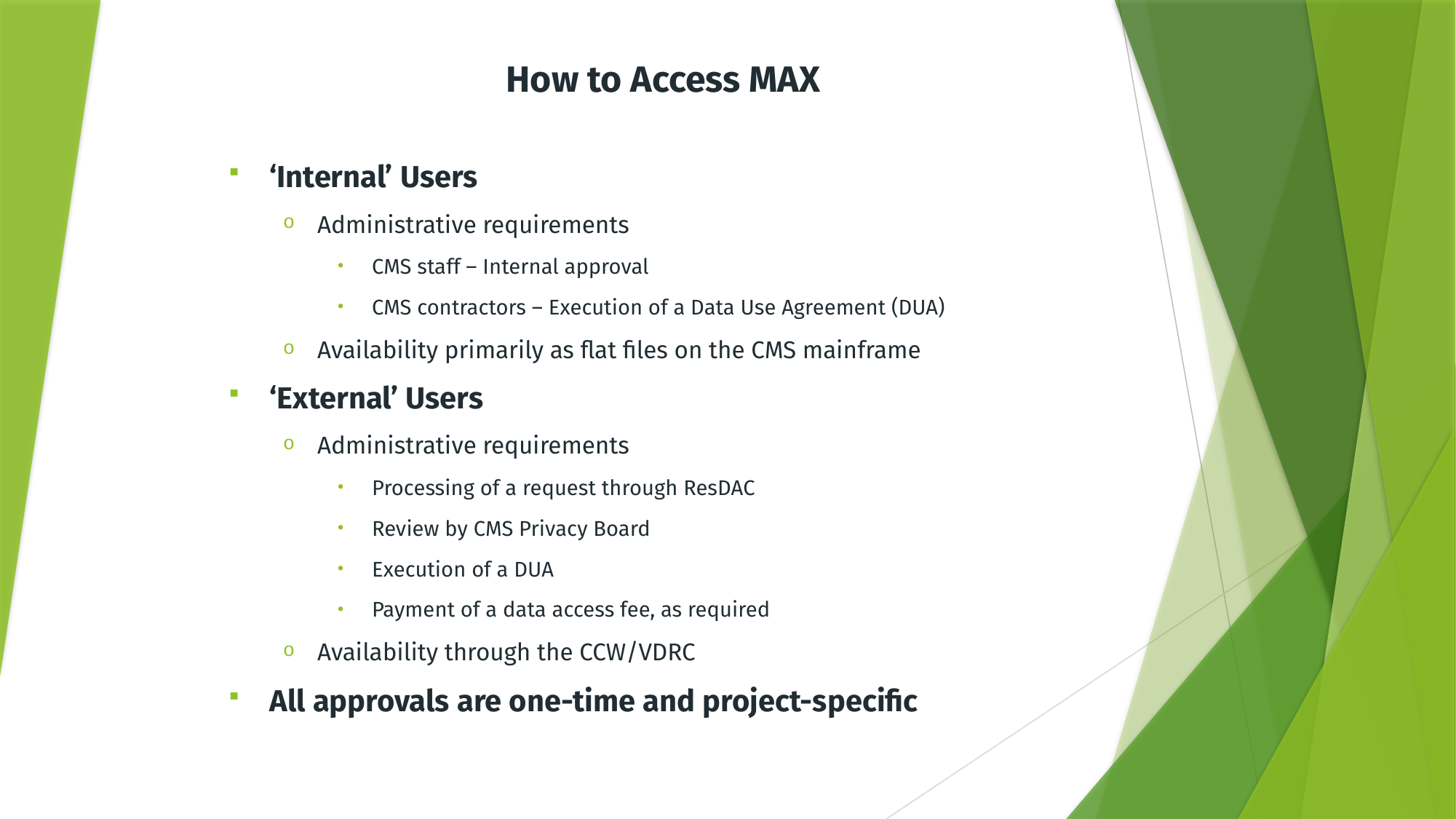

# How to Access MAX
‘Internal’ Users
Administrative requirements
CMS staff – Internal approval
CMS contractors – Execution of a Data Use Agreement (DUA)
Availability primarily as flat files on the CMS mainframe
‘External’ Users
Administrative requirements
Processing of a request through ResDAC
Review by CMS Privacy Board
Execution of a DUA
Payment of a data access fee, as required
Availability through the CCW/VDRC
All approvals are one-time and project-specific